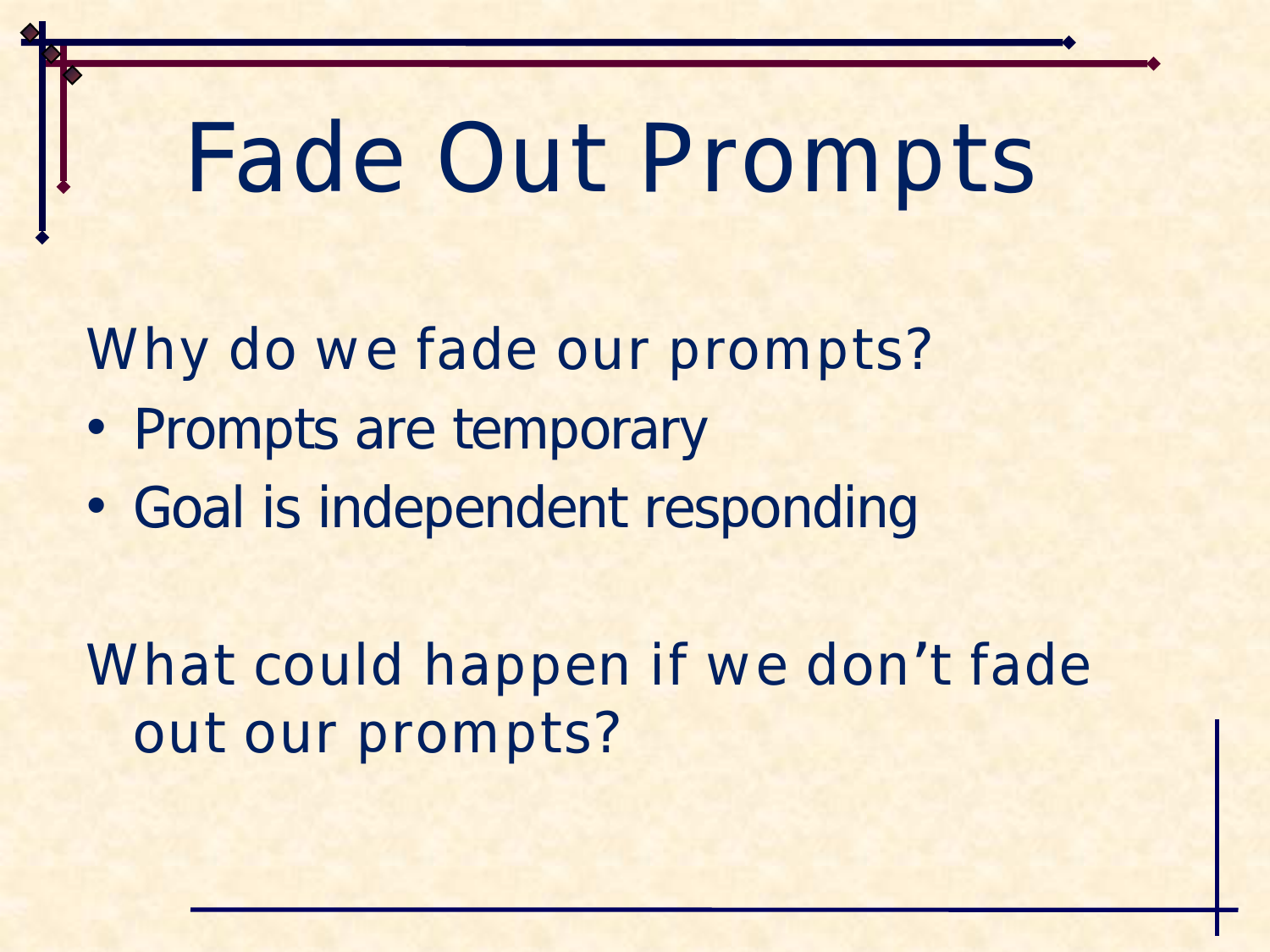

# Fade Out Prompts
Why do we fade our prompts?
Prompts are temporary
Goal is independent responding

What could happen if we don’t fade out our prompts?